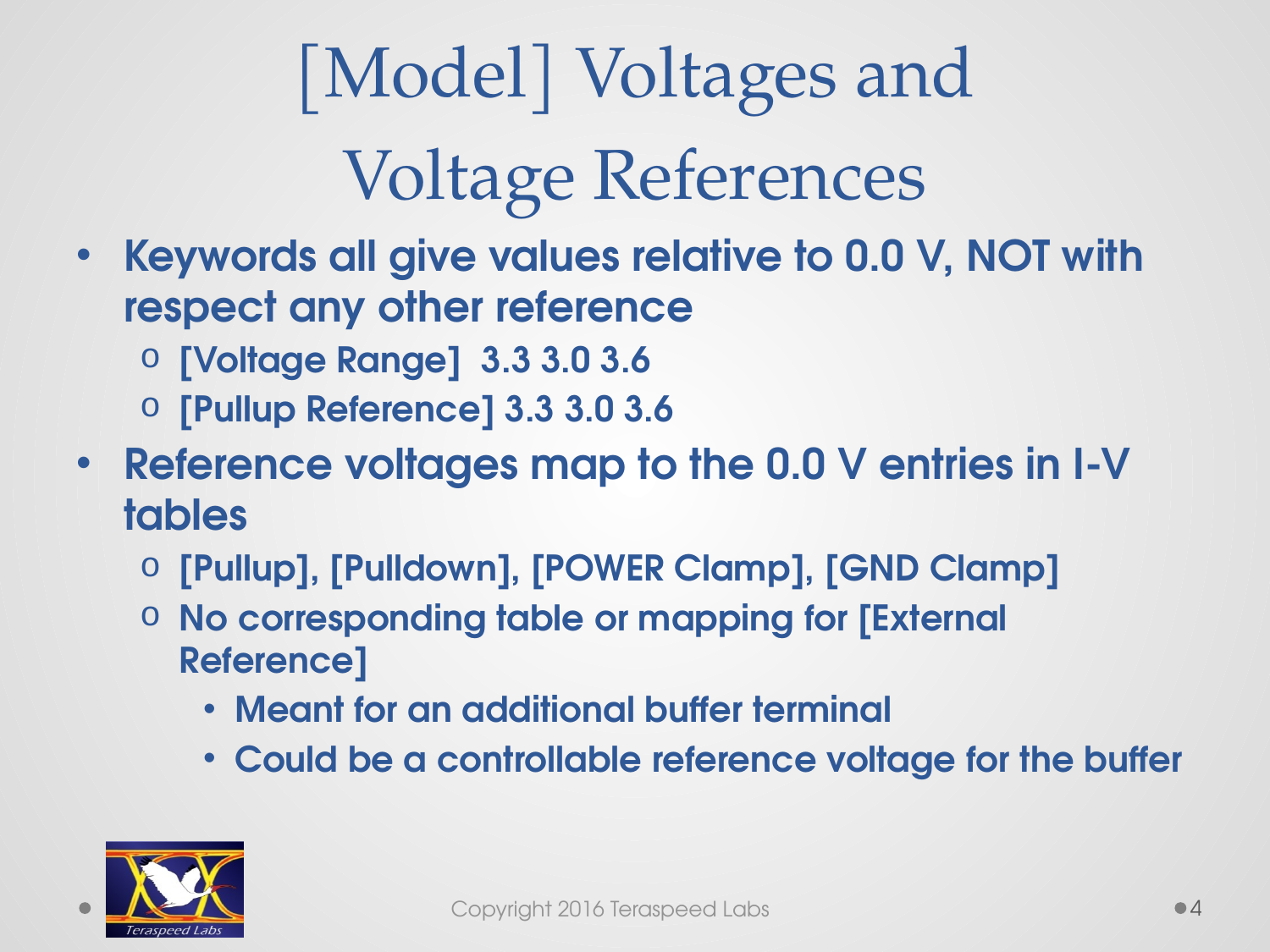

# [Model] Voltages and Voltage References
Keywords all give values relative to 0.0 V, NOT with respect any other reference
[Voltage Range]  3.3 3.0 3.6
[Pullup Reference] 3.3 3.0 3.6
Reference voltages map to the 0.0 V entries in I-V tables
[Pullup], [Pulldown], [POWER Clamp], [GND Clamp]
No corresponding table or mapping for [External Reference]
Meant for an additional buffer terminal
Could be a controllable reference voltage for the buffer

4
Copyright 2016 Teraspeed Labs